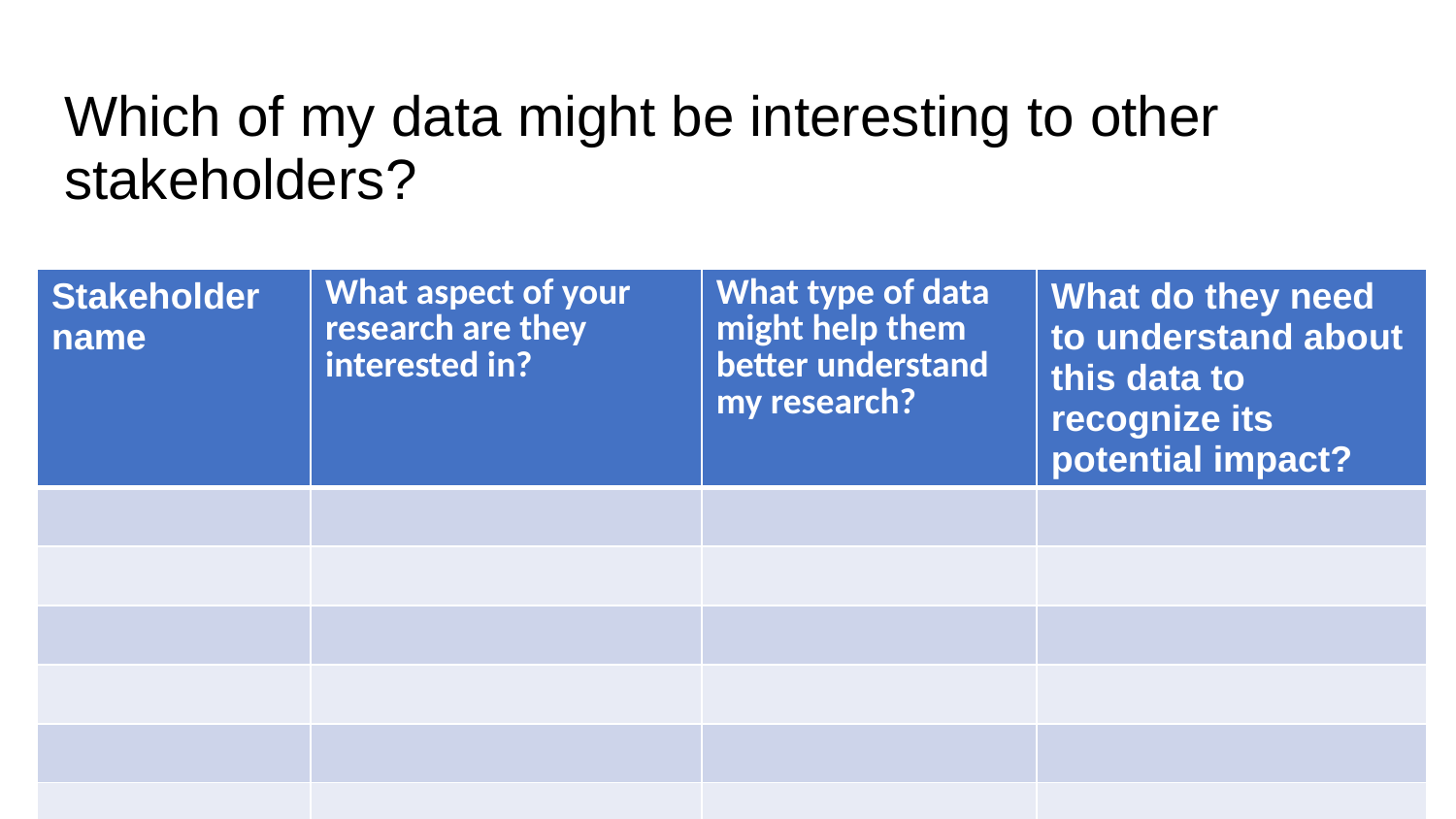

# Which of my data might be interesting to other stakeholders?
| Stakeholder name | What aspect of your research are they interested in? | What type of data might help them better understand my research? | What do they need to understand about this data to recognize its potential impact? |
| --- | --- | --- | --- |
|  |  |  |  |
|  |  |  |  |
|  |  |  |  |
|  |  |  |  |
|  |  |  |  |
|  |  |  |  |